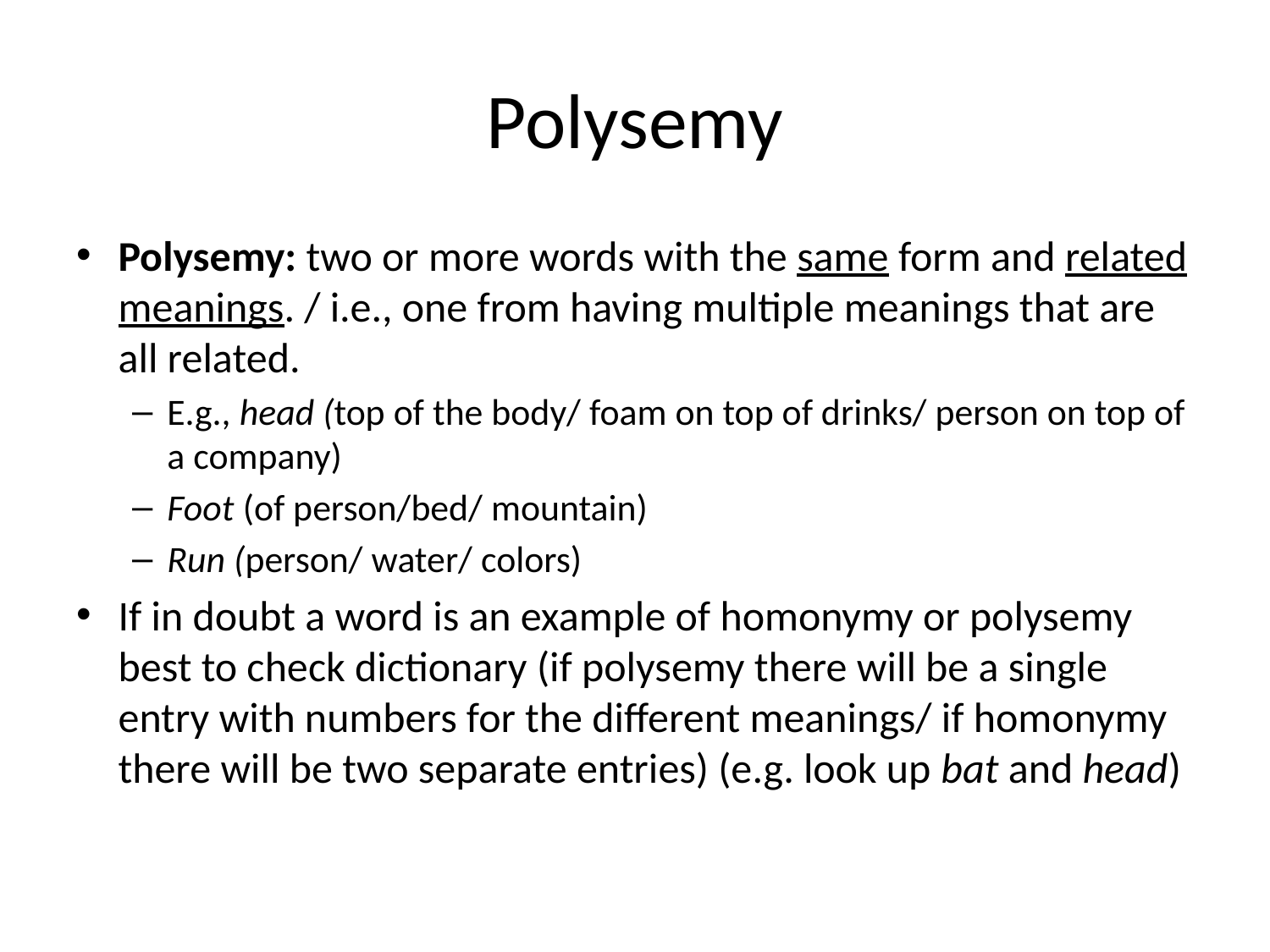

# Polysemy
Polysemy: two or more words with the same form and related meanings. / i.e., one from having multiple meanings that are all related.
E.g., head (top of the body/ foam on top of drinks/ person on top of a company)
Foot (of person/bed/ mountain)
Run (person/ water/ colors)
If in doubt a word is an example of homonymy or polysemy best to check dictionary (if polysemy there will be a single entry with numbers for the different meanings/ if homonymy there will be two separate entries) (e.g. look up bat and head)